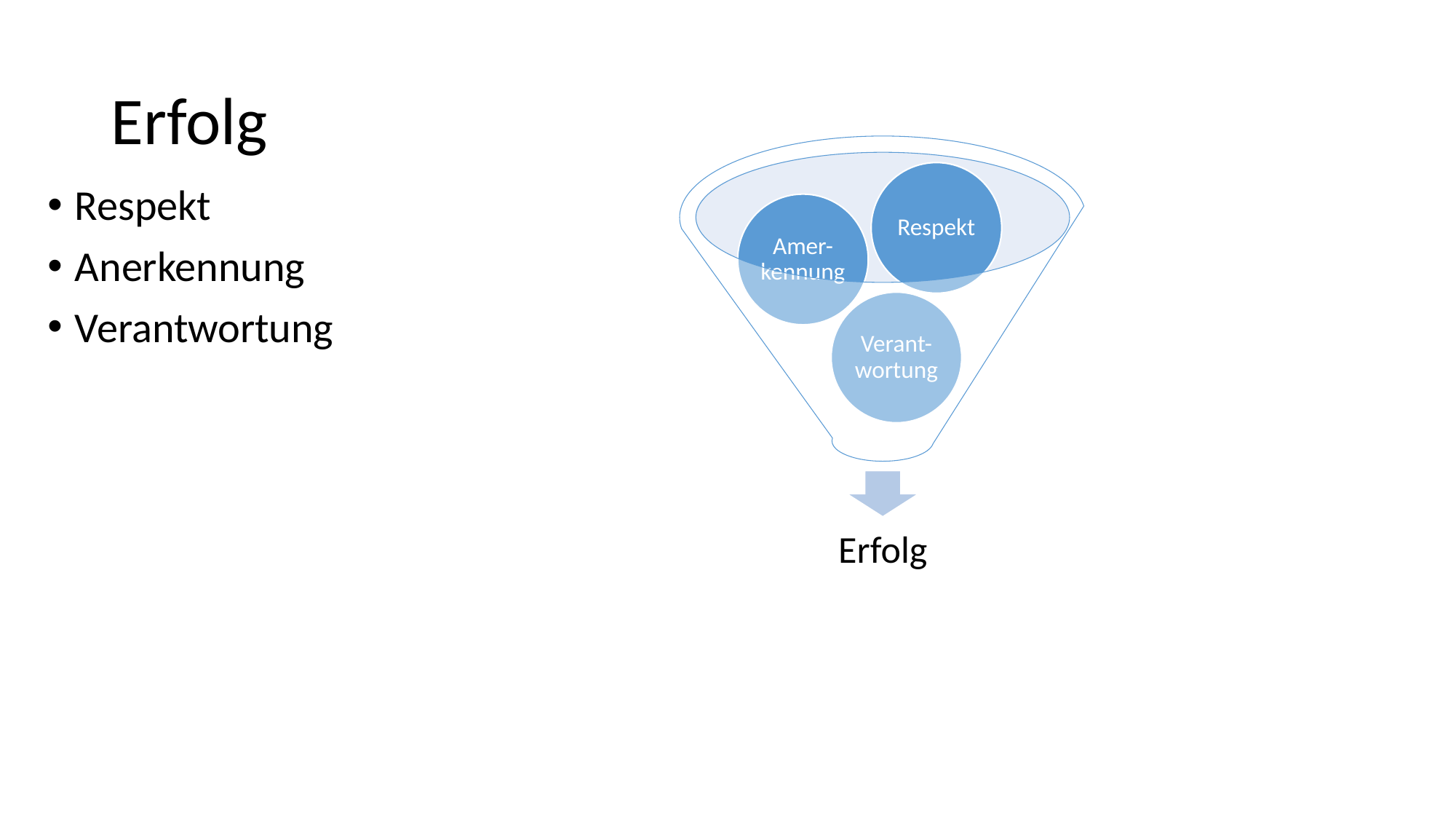

# Erfolg
Erfolg
Verant-wortung
Amer-kennung
Respekt
Respekt
Anerkennung
Verantwortung